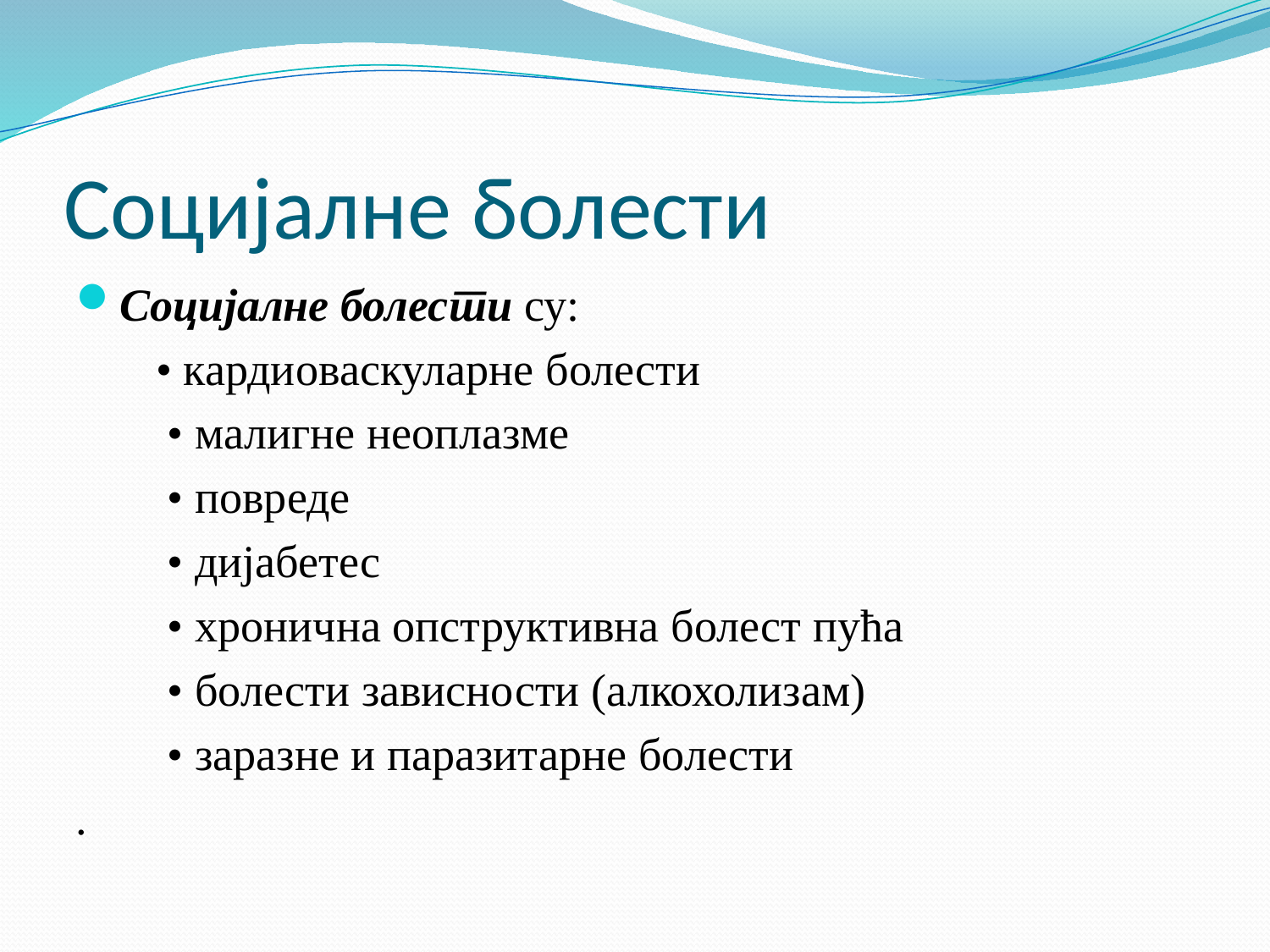

# Социјалне болести
Социјалне болести су:
       • кардиоваскуларне болести
        • малигне неоплазме
        • повреде
        • дијабетес
        • хронична опструктивна болест пућа
        • болести зависности (алкохолизам)
        • заразне и паразитарне болести
.